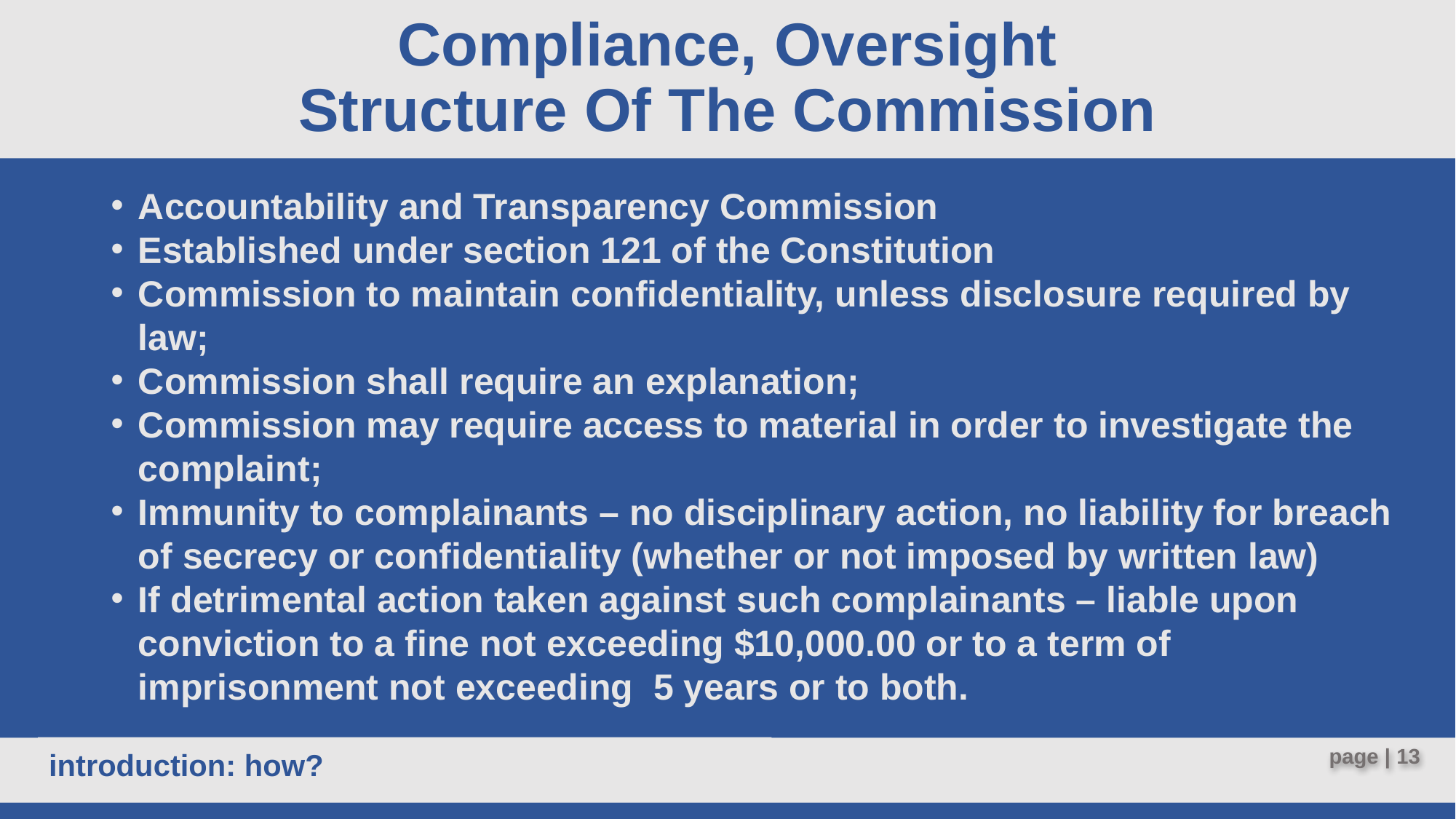

# Compliance, Oversight Structure Of The Commission
Accountability and Transparency Commission
Established under section 121 of the Constitution
Commission to maintain confidentiality, unless disclosure required by law;
Commission shall require an explanation;
Commission may require access to material in order to investigate the complaint;
Immunity to complainants – no disciplinary action, no liability for breach of secrecy or confidentiality (whether or not imposed by written law)
If detrimental action taken against such complainants – liable upon conviction to a fine not exceeding $10,000.00 or to a term of imprisonment not exceeding  5 years or to both.
introduction: how?
13